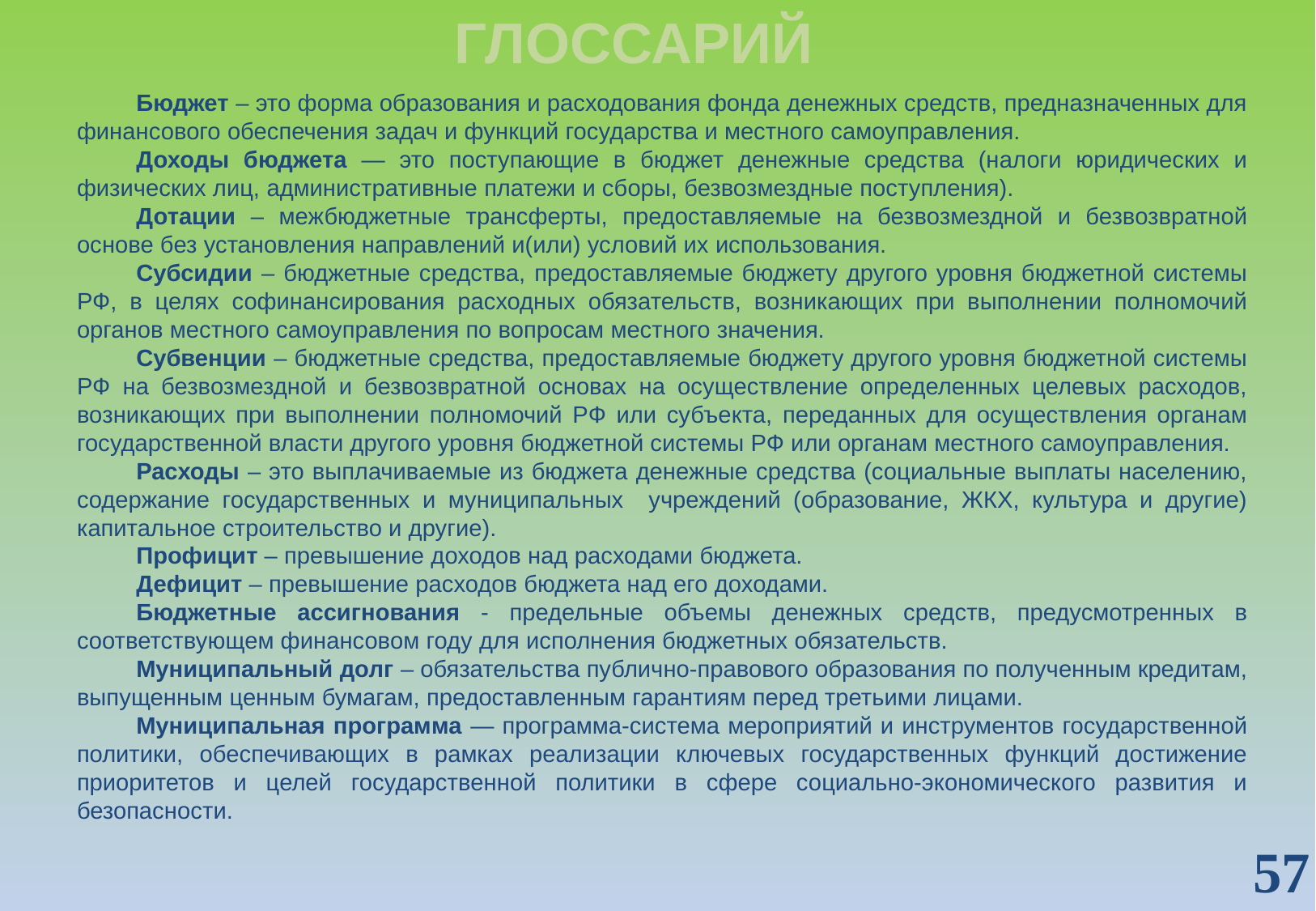

ГЛОССАРИЙ
Бюджет – это форма образования и расходования фонда денежных средств, предназначенных для финансового обеспечения задач и функций государства и местного самоуправления.
Доходы бюджета — это поступающие в бюджет денежные средства (налоги юридических и физических лиц, административные платежи и сборы, безвозмездные поступления).
Дотации – межбюджетные трансферты, предоставляемые на безвозмездной и безвозвратной основе без установления направлений и(или) условий их использования.
Субсидии – бюджетные средства, предоставляемые бюджету другого уровня бюджетной системы РФ, в целях софинансирования расходных обязательств, возникающих при выполнении полномочий органов местного самоуправления по вопросам местного значения.
Субвенции – бюджетные средства, предоставляемые бюджету другого уровня бюджетной системы РФ на безвозмездной и безвозвратной основах на осуществление определенных целевых расходов, возникающих при выполнении полномочий РФ или субъекта, переданных для осуществления органам государственной власти другого уровня бюджетной системы РФ или органам местного самоуправления.
Расходы – это выплачиваемые из бюджета денежные средства (социальные выплаты населению, содержание государственных и муниципальных  учреждений (образование, ЖКХ, культура и другие) капитальное строительство и другие).
Профицит – превышение доходов над расходами бюджета.
Дефицит – превышение расходов бюджета над его доходами.
Бюджетные ассигнования - предельные объемы денежных средств, предусмотренных в соответствующем финансовом году для исполнения бюджетных обязательств.
Муниципальный долг – обязательства публично-правового образования по полученным кредитам, выпущенным ценным бумагам, предоставленным гарантиям перед третьими лицами.
Муниципальная программа — программа-система мероприятий и инструментов государственной политики, обеспечивающих в рамках реализации ключевых государственных функций достижение приоритетов и целей государственной политики в сфере социально-экономического развития и безопасности.

57